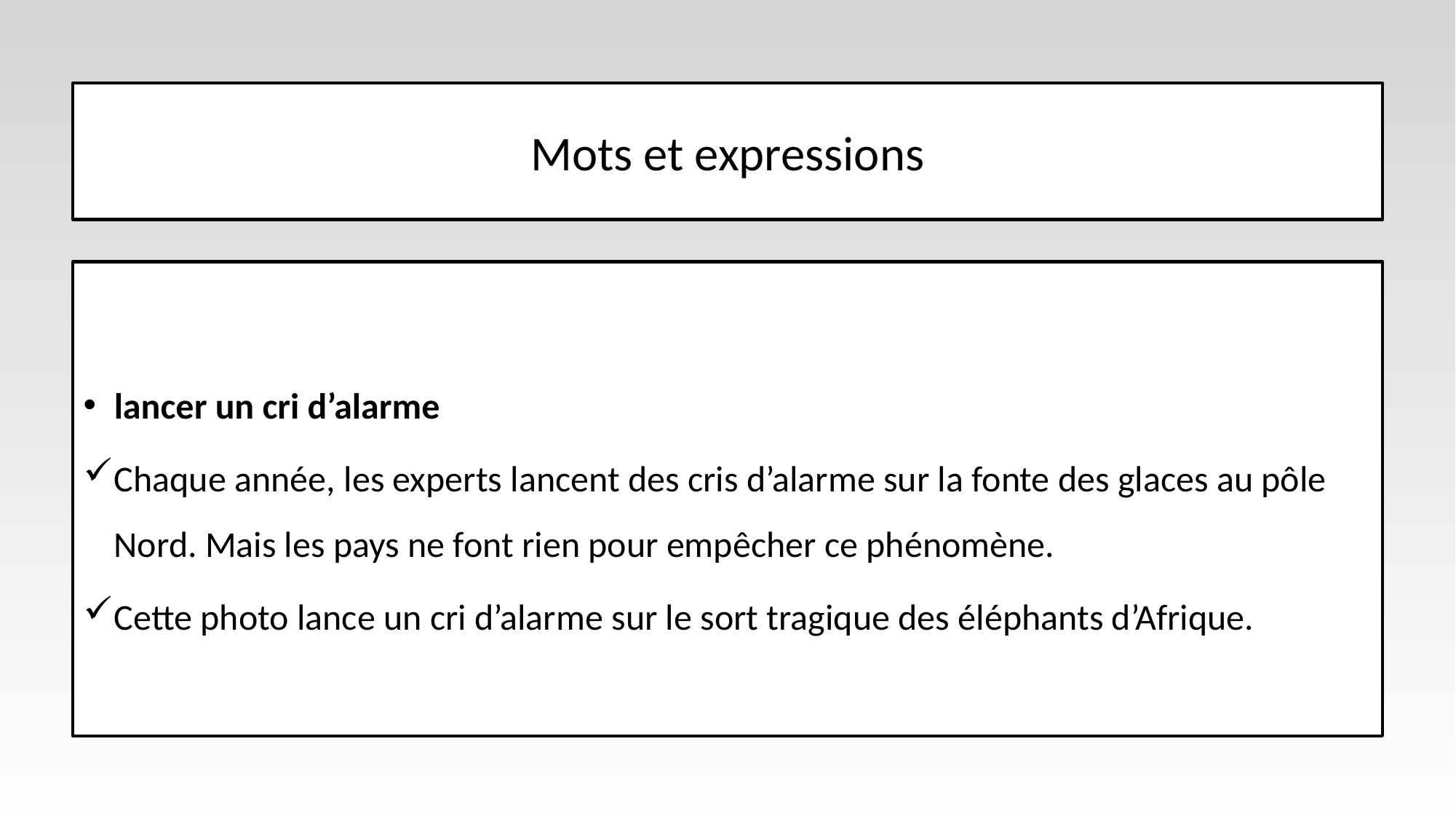

# Mots et expressions
lancer un cri d’alarme
Chaque année, les experts lancent des cris d’alarme sur la fonte des glaces au pôle Nord. Mais les pays ne font rien pour empêcher ce phénomène.
Cette photo lance un cri d’alarme sur le sort tragique des éléphants d’Afrique.